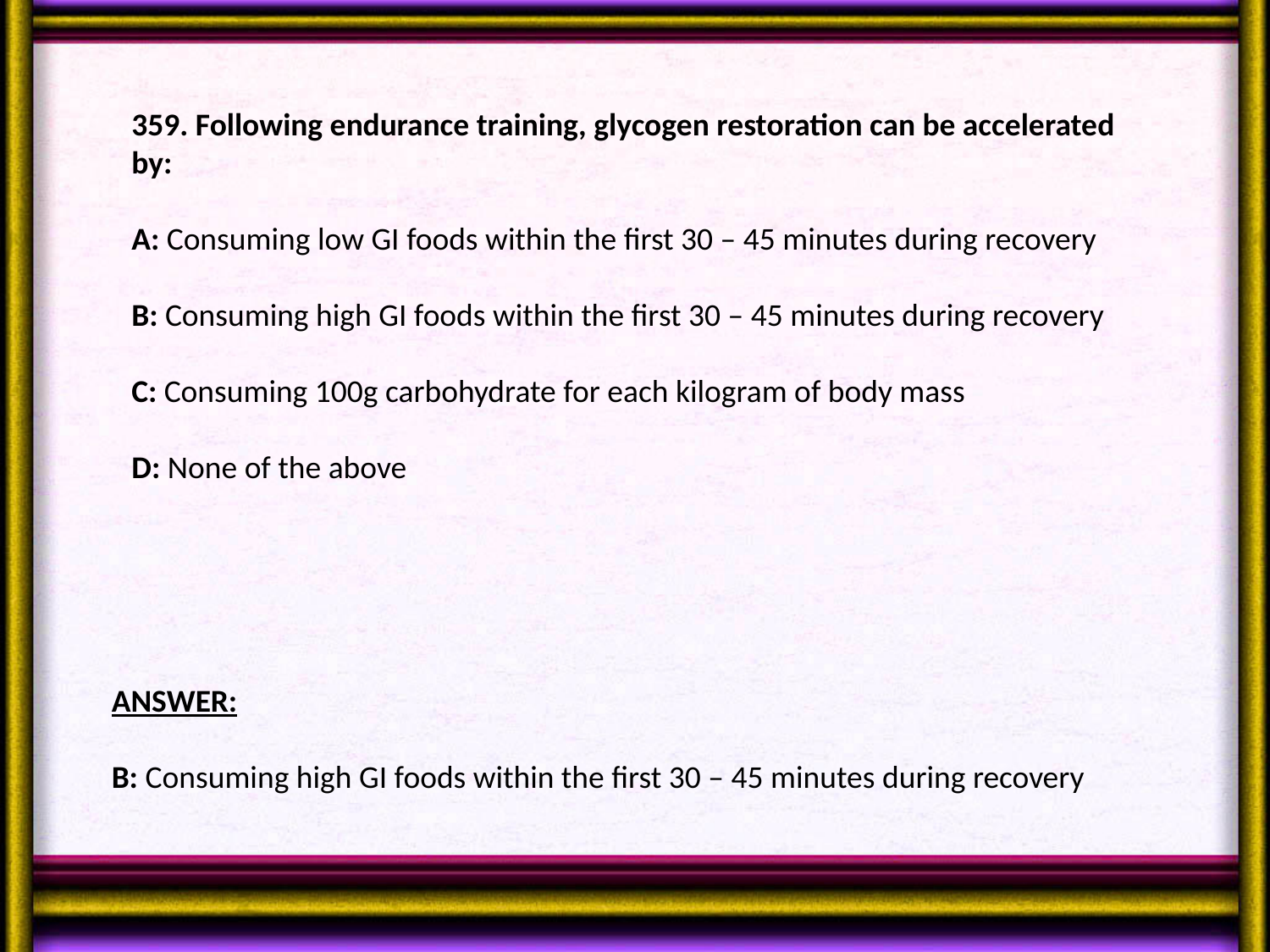

359. Following endurance training, glycogen restoration can be accelerated by:

A: Consuming low GI foods within the first 30 – 45 minutes during recovery

B: Consuming high GI foods within the first 30 – 45 minutes during recovery

C: Consuming 100g carbohydrate for each kilogram of body mass

D: None of the above
ANSWER:

B: Consuming high GI foods within the first 30 – 45 minutes during recovery